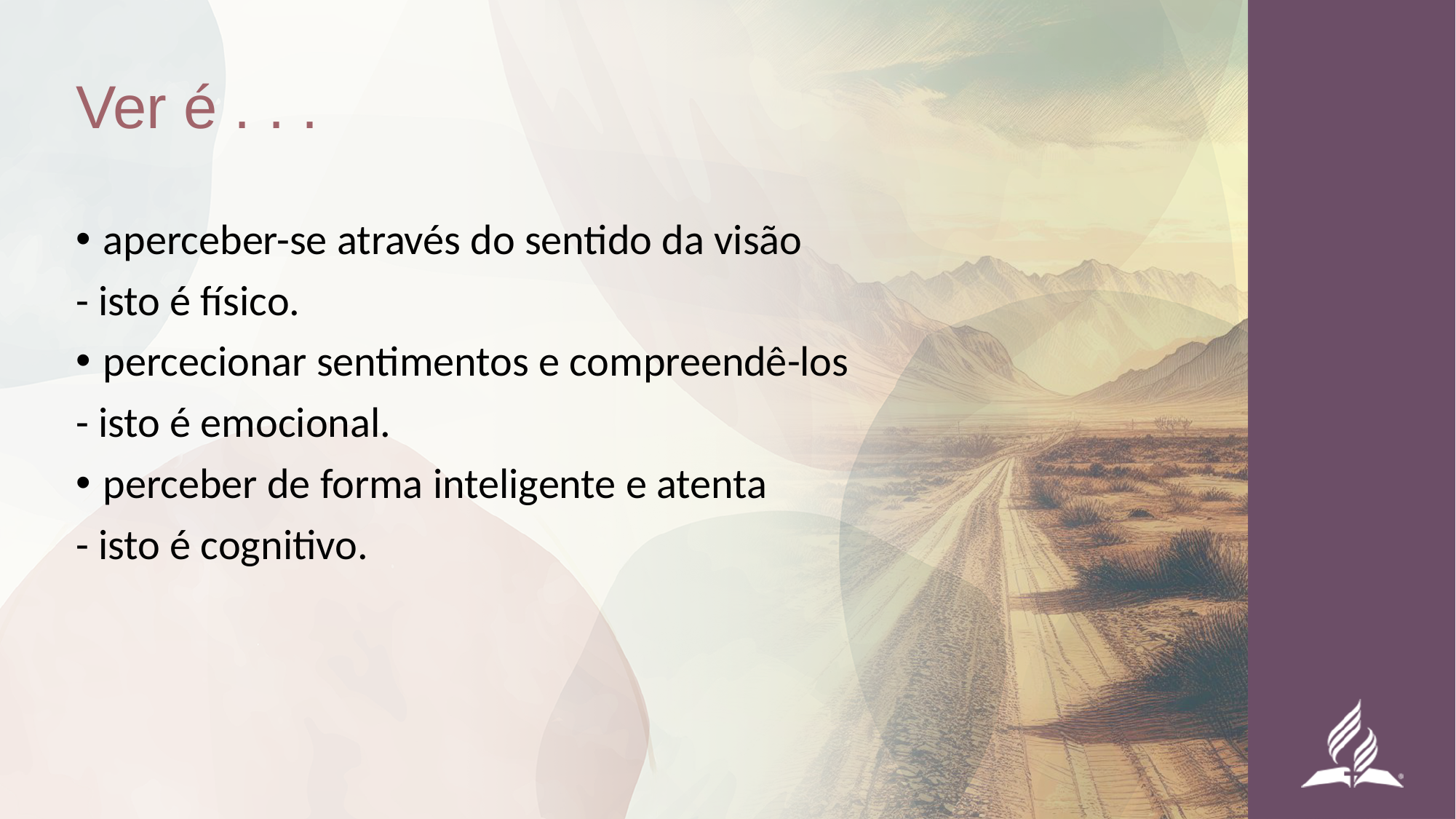

Ver é . . .

aperceber-se através do sentido da visão
- isto é físico.
percecionar sentimentos e compreendê-los
- isto é emocional.
perceber de forma inteligente e atenta
- isto é cognitivo.